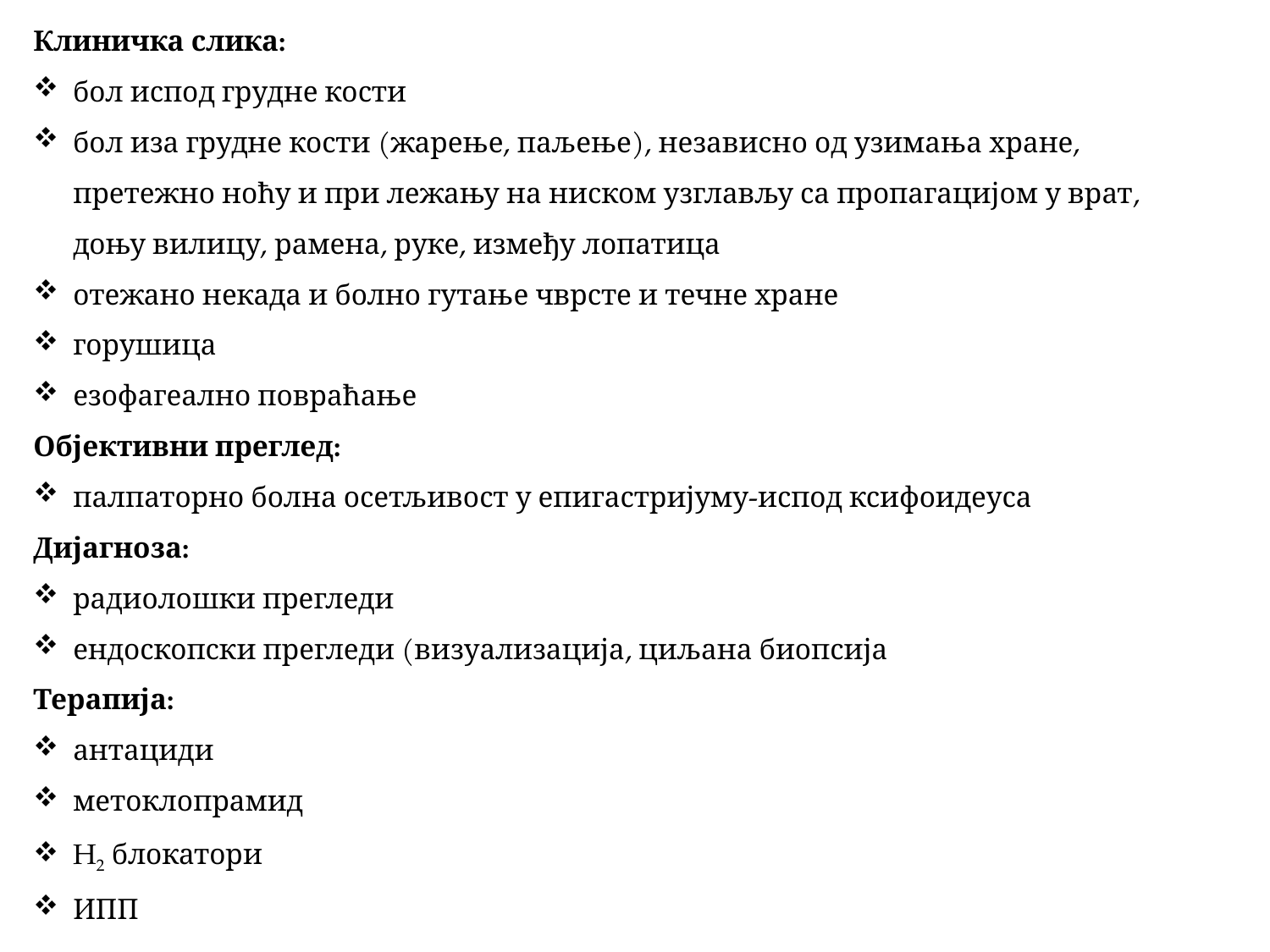

Клиничка слика:
бол испод грудне кости
бол иза грудне кости (жарење, паљење), независно од узимања хране, претежно ноћу и при лежању на ниском узглављу са пропагацијом у врат, доњу вилицу, рамена, руке, између лопатица
отежано некада и болно гутање чврсте и течне хране
горушица
езофагеално повраћање
Објективни преглед:
палпаторно болна осетљивост у епигастријуму-испод ксифоидеуса
Дијагноза:
радиолошки прегледи
ендоскопски прегледи (визуализација, циљана биопсија
Терапија:
антациди
метоклопрамид
H2 блокатори
ИПП